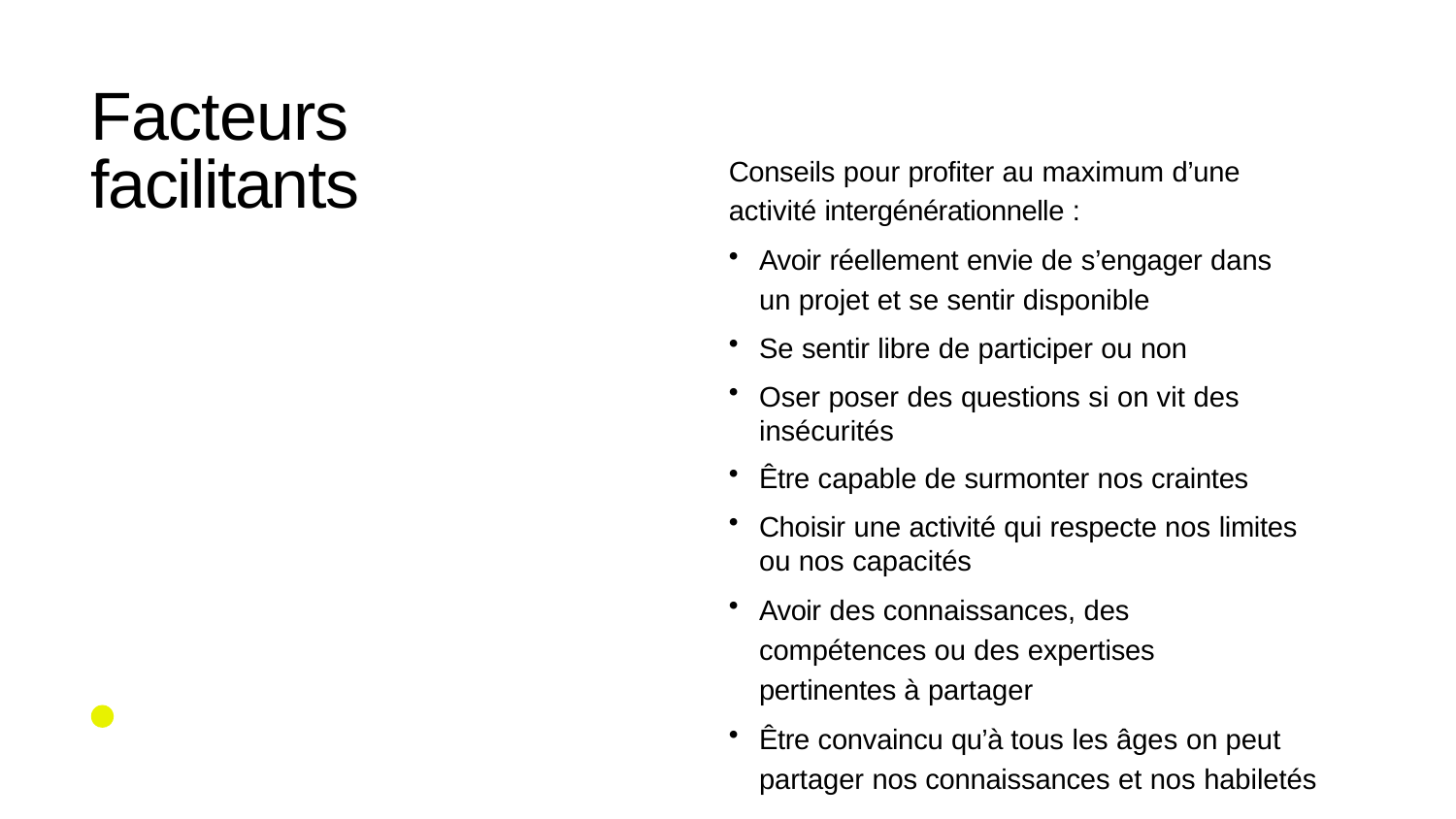

Facteurs
facilitants
Conseils pour profiter au maximum d’une activité intergénérationnelle :
Avoir réellement envie de s’engager dans
un projet et se sentir disponible
Se sentir libre de participer ou non
Oser poser des questions si on vit des insécurités
Être capable de surmonter nos craintes
Choisir une activité qui respecte nos limites
ou nos capacités
Avoir des connaissances, des compétences ou des expertises pertinentes à partager
Être convaincu qu’à tous les âges on peut partager nos connaissances et nos habiletés